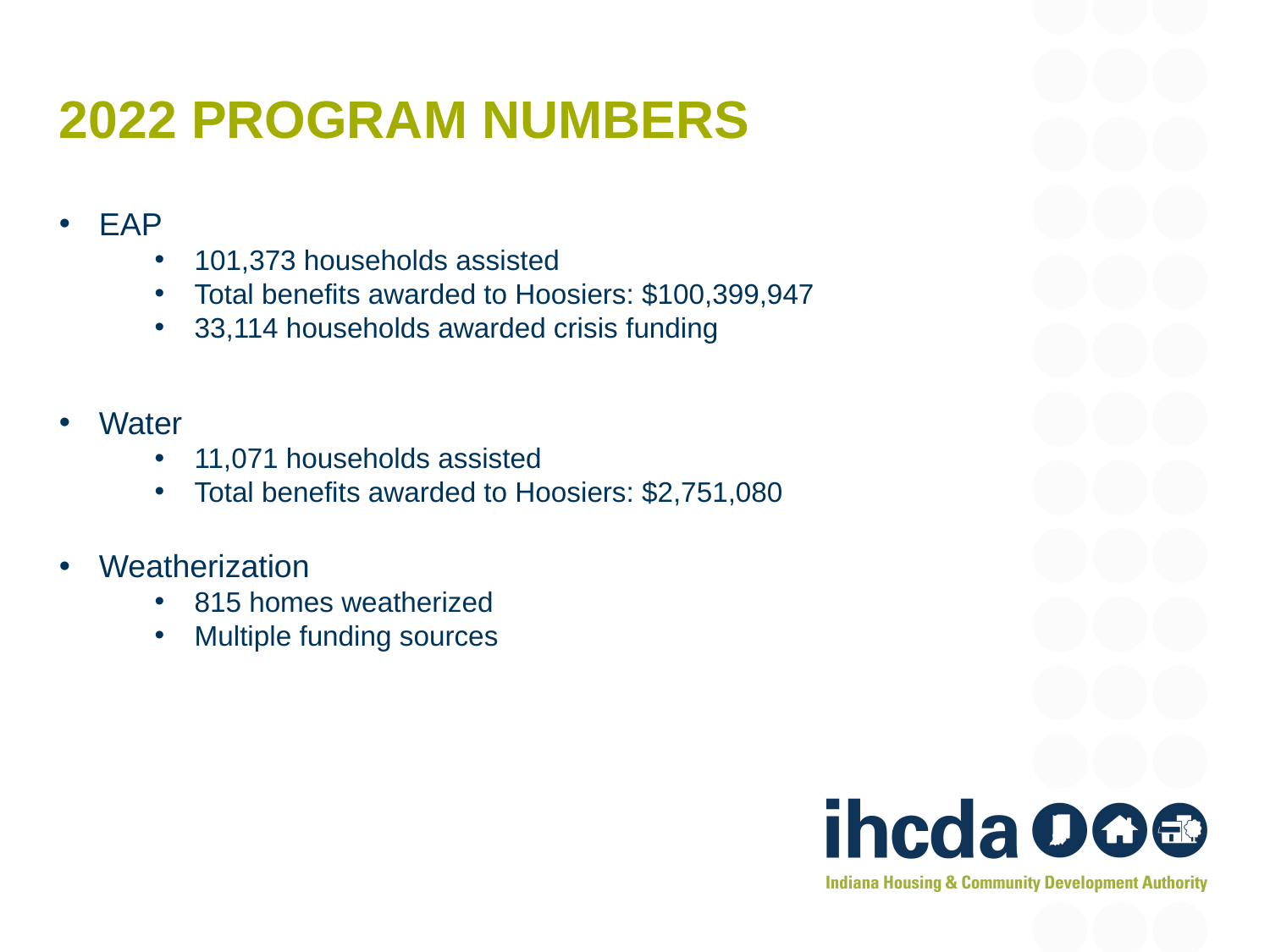

# 2022 Program numbers
EAP
101,373 households assisted
Total benefits awarded to Hoosiers: $100,399,947
33,114 households awarded crisis funding

Water
11,071 households assisted
Total benefits awarded to Hoosiers: $2,751,080

Weatherization
815 homes weatherized
Multiple funding sources